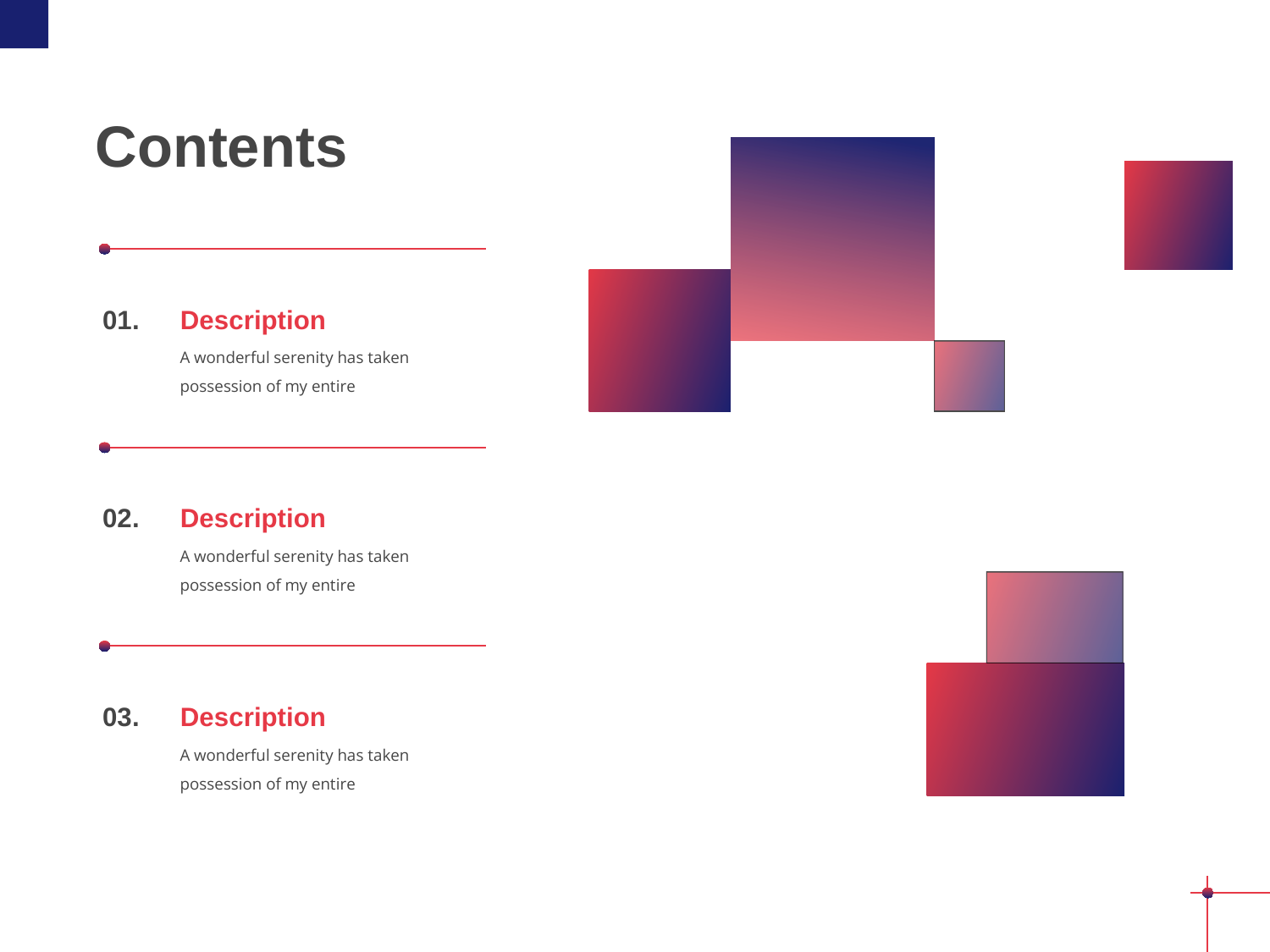

Contents

01.
Description
A wonderful serenity has taken possession of my entire

02.
Description
A wonderful serenity has taken possession of my entire

03.
Description
A wonderful serenity has taken possession of my entire